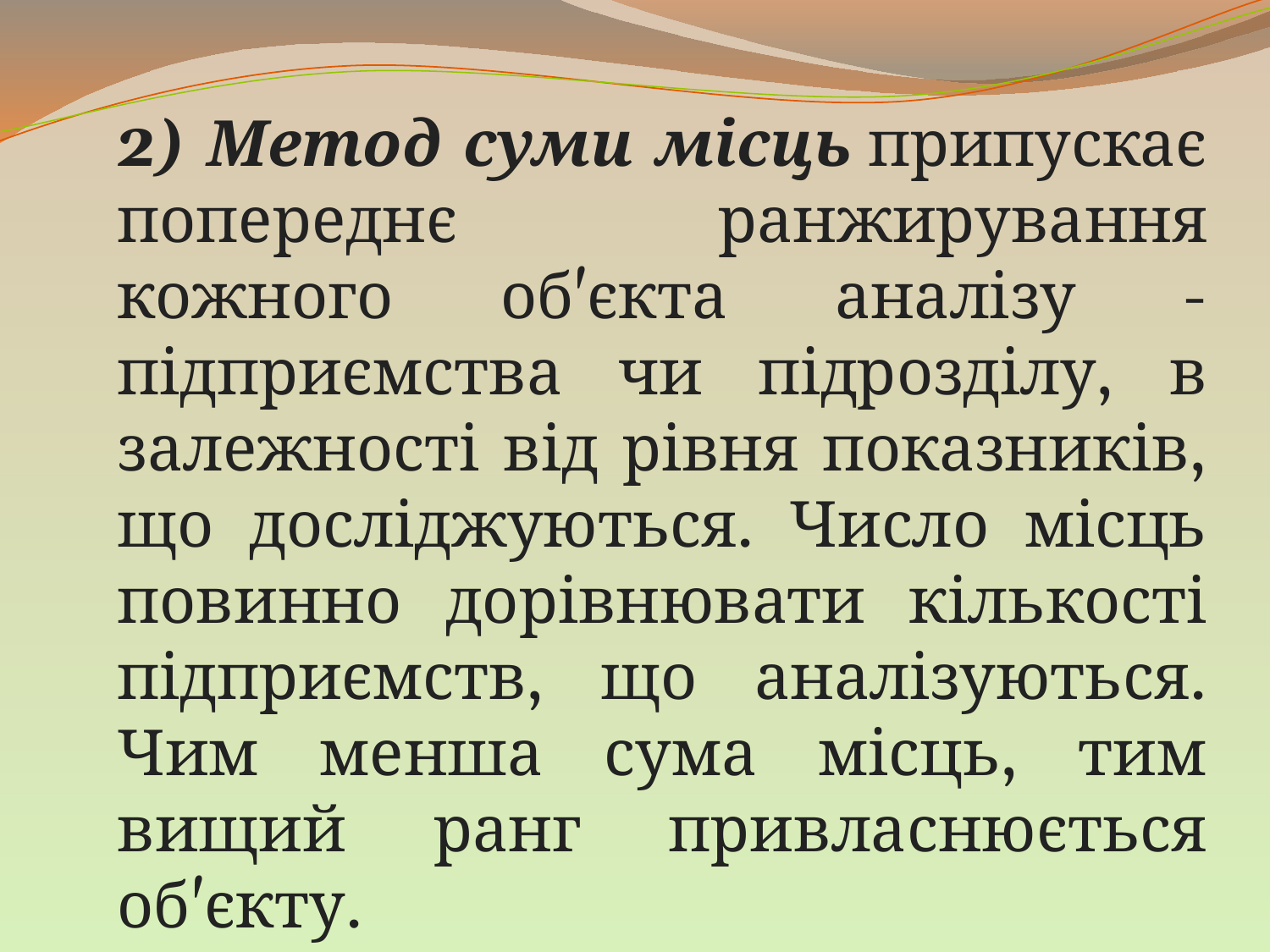

2) Метод суми місць припускає попереднє ранжирування кожного об'єкта аналізу - підприємства чи підрозділу, в залежності від рівня показників, що досліджуються. Число місць повинно дорівнювати кількості підприємств, що аналізуються. Чим менша сума місць, тим вищий ранг привласнюється об'єкту.